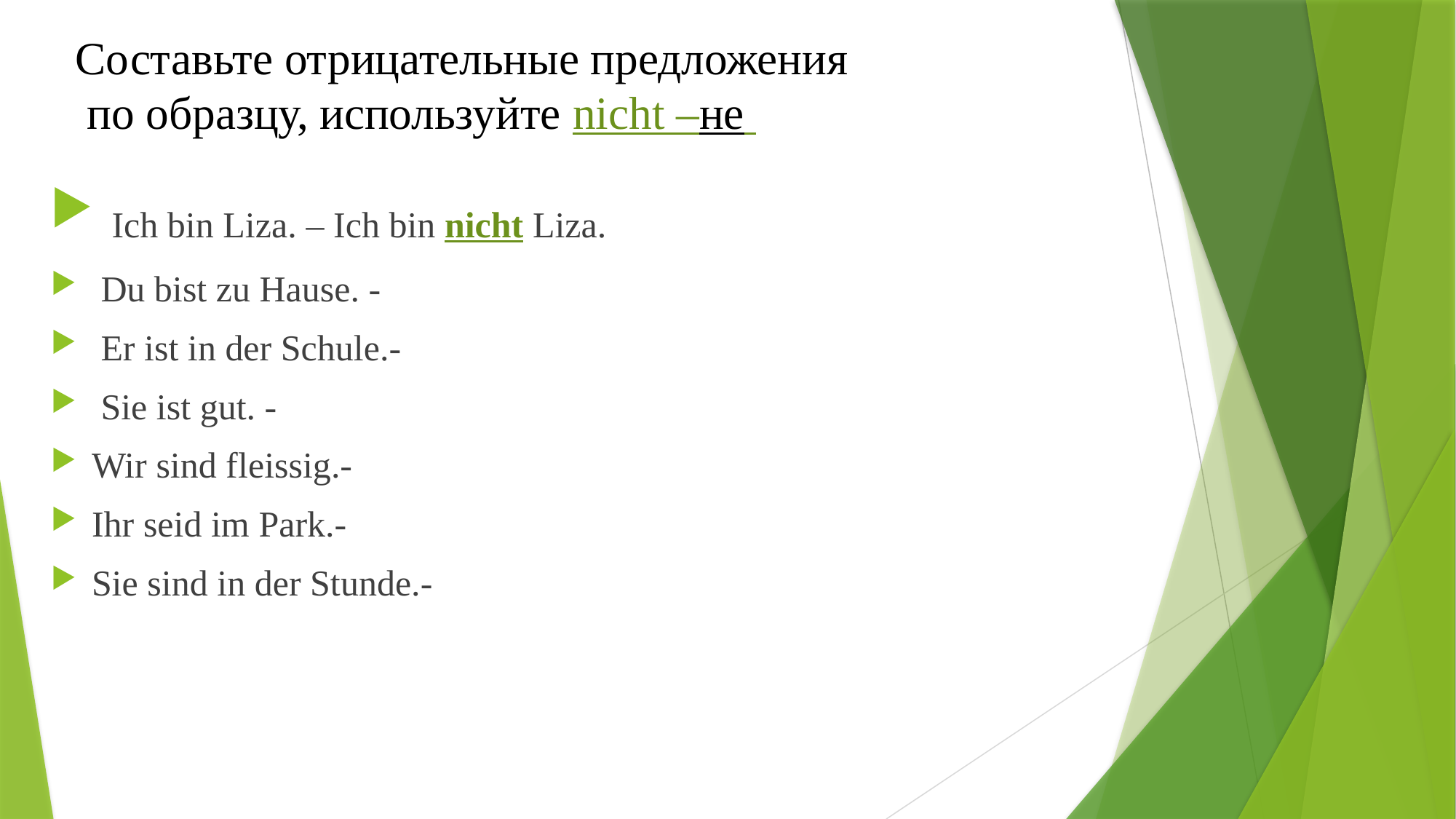

# Составьте отрицательные предложения по образцу, используйте nicht –не
 Ich bin Liza. – Ich bin nicht Liza.
 Du bist zu Hause. -
 Er ist in der Schule.-
 Sie ist gut. -
Wir sind fleissig.-
Ihr seid im Park.-
Sie sind in der Stunde.-